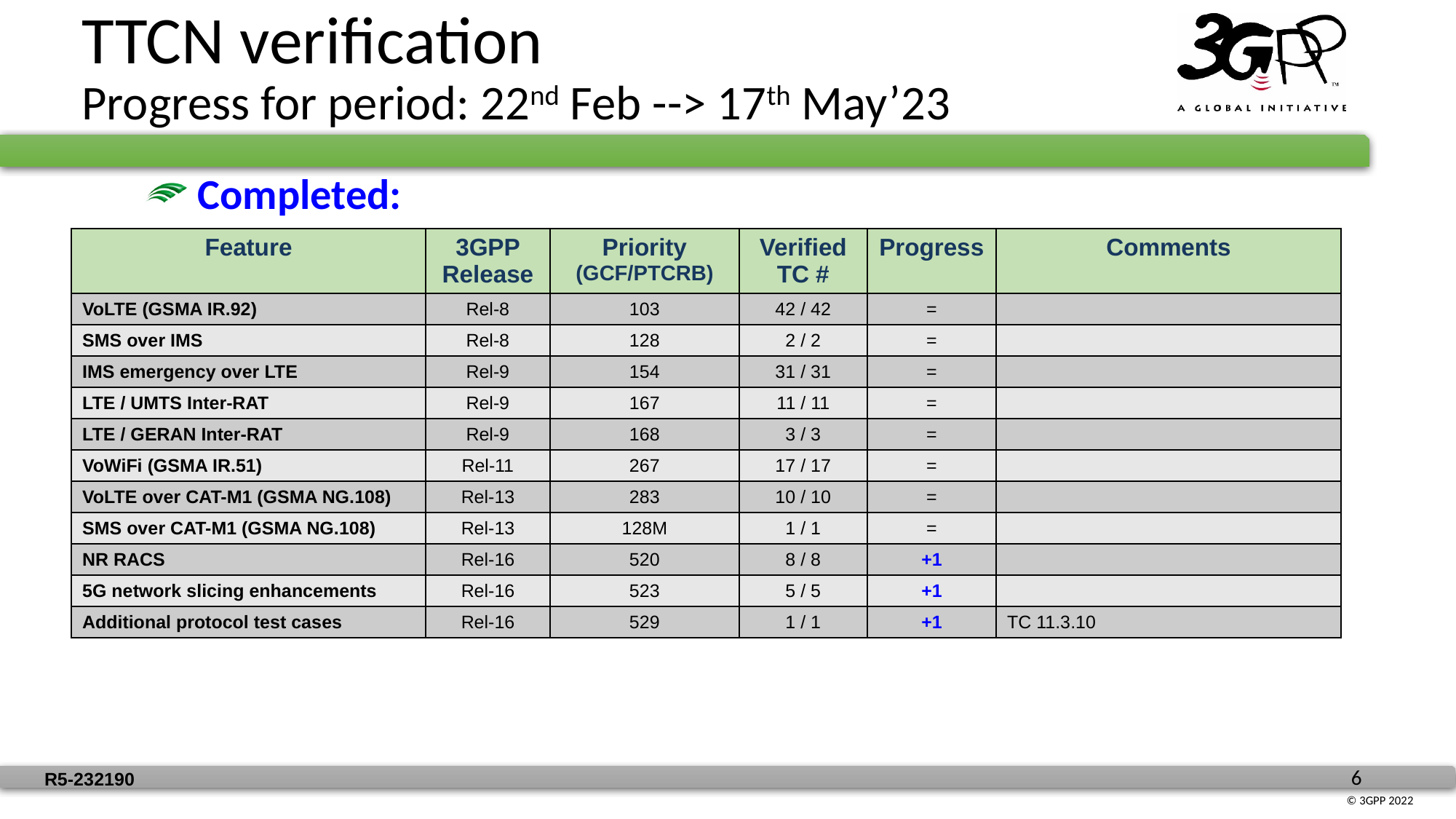

# TTCN verification Progress for period: 22nd Feb --> 17th May’23
 Completed:

| Feature | 3GPP Release | Priority (GCF/PTCRB) | Verified TC # | Progress | Comments |
| --- | --- | --- | --- | --- | --- |
| VoLTE (GSMA IR.92) | Rel-8 | 103 | 42 / 42 | = |  |
| SMS over IMS | Rel-8 | 128 | 2 / 2 | = |  |
| IMS emergency over LTE | Rel-9 | 154 | 31 / 31 | = |  |
| LTE / UMTS Inter-RAT | Rel-9 | 167 | 11 / 11 | = |  |
| LTE / GERAN Inter-RAT | Rel-9 | 168 | 3 / 3 | = |  |
| VoWiFi (GSMA IR.51) | Rel-11 | 267 | 17 / 17 | = |  |
| VoLTE over CAT-M1 (GSMA NG.108) | Rel-13 | 283 | 10 / 10 | = |  |
| SMS over CAT-M1 (GSMA NG.108) | Rel-13 | 128M | 1 / 1 | = |  |
| NR RACS | Rel-16 | 520 | 8 / 8 | +1 |  |
| 5G network slicing enhancements | Rel-16 | 523 | 5 / 5 | +1 |  |
| Additional protocol test cases | Rel-16 | 529 | 1 / 1 | +1 | TC 11.3.10 |